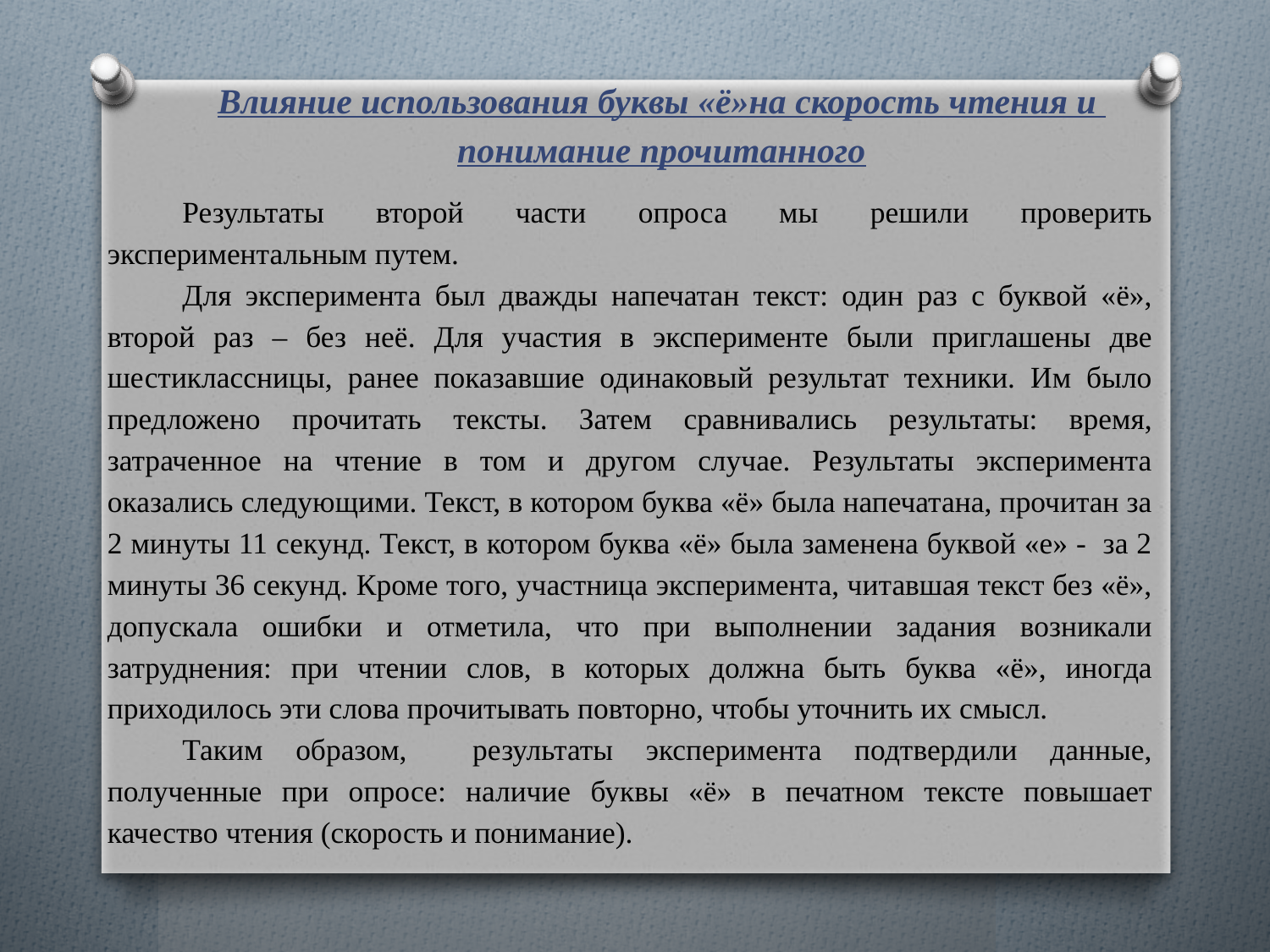

Влияние использования буквы «ё»на скорость чтения и
понимание прочитанного
Результаты второй части опроса мы решили проверить экспериментальным путем.
Для эксперимента был дважды напечатан текст: один раз с буквой «ё», второй раз – без неё. Для участия в эксперименте были приглашены две шестиклассницы, ранее показавшие одинаковый результат техники. Им было предложено прочитать тексты. Затем сравнивались результаты: время, затраченное на чтение в том и другом случае. Результаты эксперимента оказались следующими. Текст, в котором буква «ё» была напечатана, прочитан за 2 минуты 11 секунд. Текст, в котором буква «ё» была заменена буквой «е» -  за 2 минуты 36 секунд. Кроме того, участница эксперимента, читавшая текст без «ё», допускала ошибки и отметила, что при выполнении задания возникали затруднения: при чтении слов, в которых должна быть буква «ё», иногда приходилось эти слова прочитывать повторно, чтобы уточнить их смысл.
Таким образом,  результаты эксперимента подтвердили данные, полученные при опросе: наличие буквы «ё» в печатном тексте повышает качество чтения (скорость и понимание).